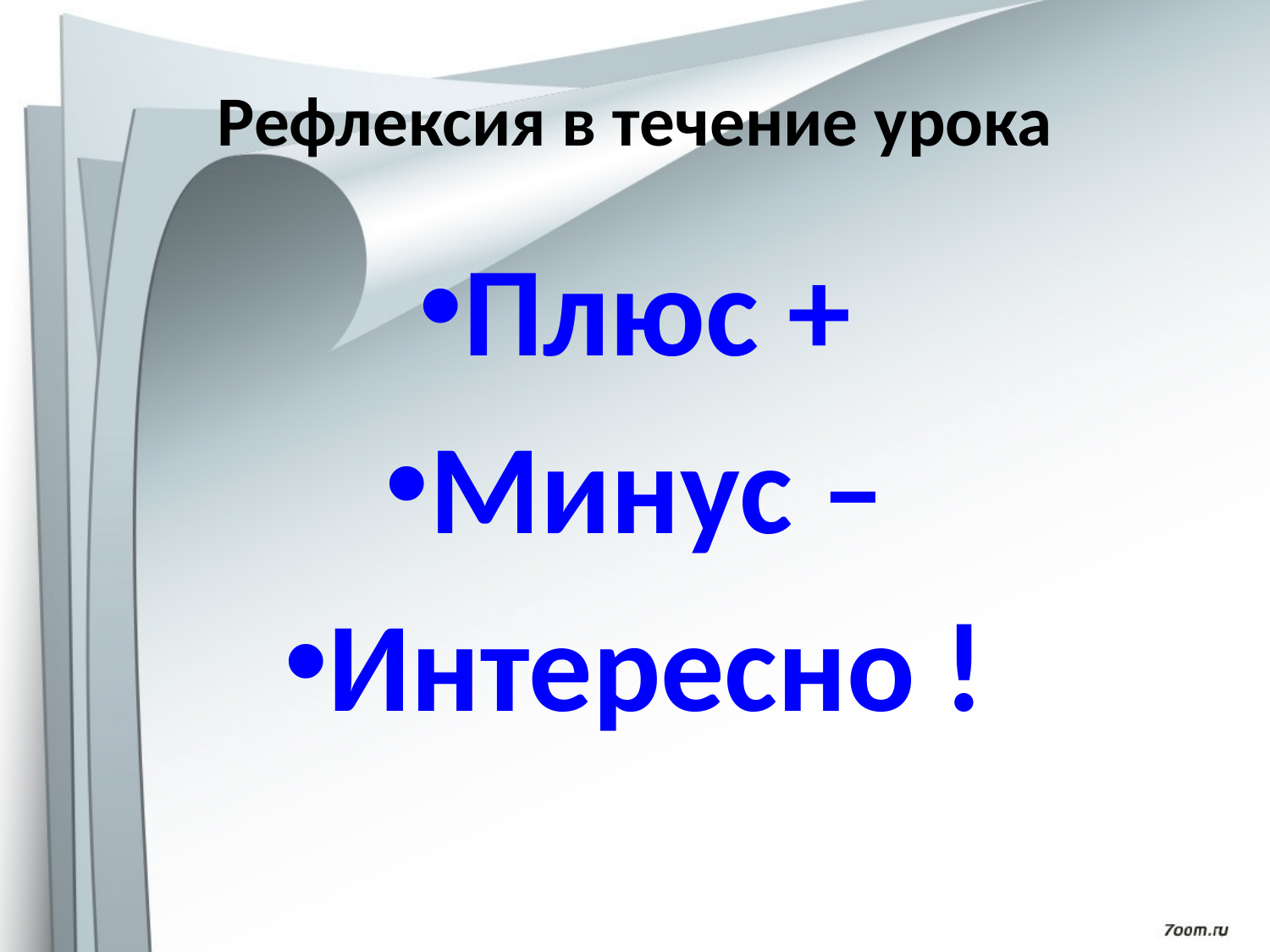

# Рефлексия в течение урока
Плюс +
Минус –
Интересно !